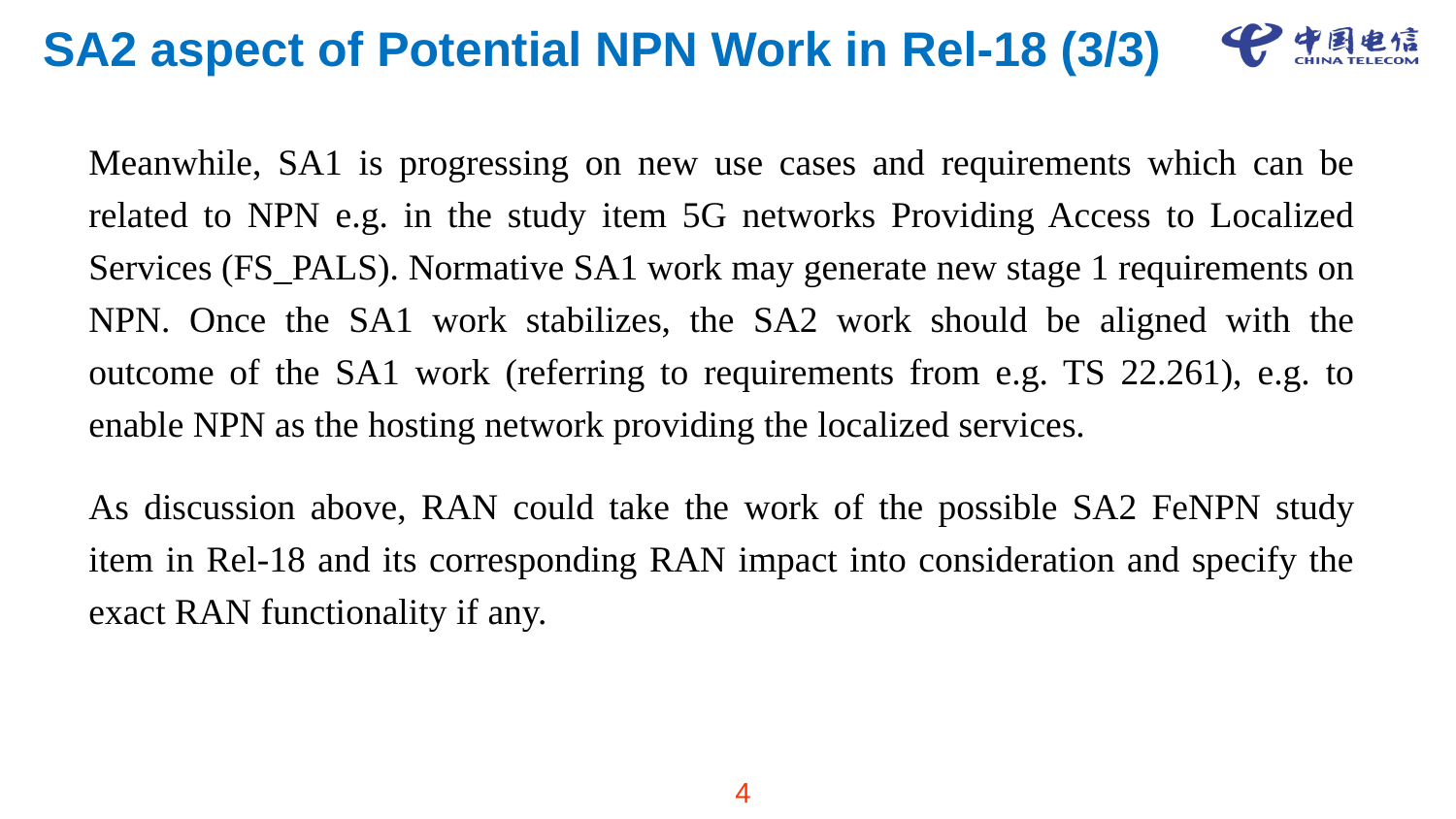

# SA2 aspect of Potential NPN Work in Rel-18 (3/3)
Meanwhile, SA1 is progressing on new use cases and requirements which can be related to NPN e.g. in the study item 5G networks Providing Access to Localized Services (FS_PALS). Normative SA1 work may generate new stage 1 requirements on NPN. Once the SA1 work stabilizes, the SA2 work should be aligned with the outcome of the SA1 work (referring to requirements from e.g. TS 22.261), e.g. to enable NPN as the hosting network providing the localized services.
As discussion above, RAN could take the work of the possible SA2 FeNPN study item in Rel-18 and its corresponding RAN impact into consideration and specify the exact RAN functionality if any.
4